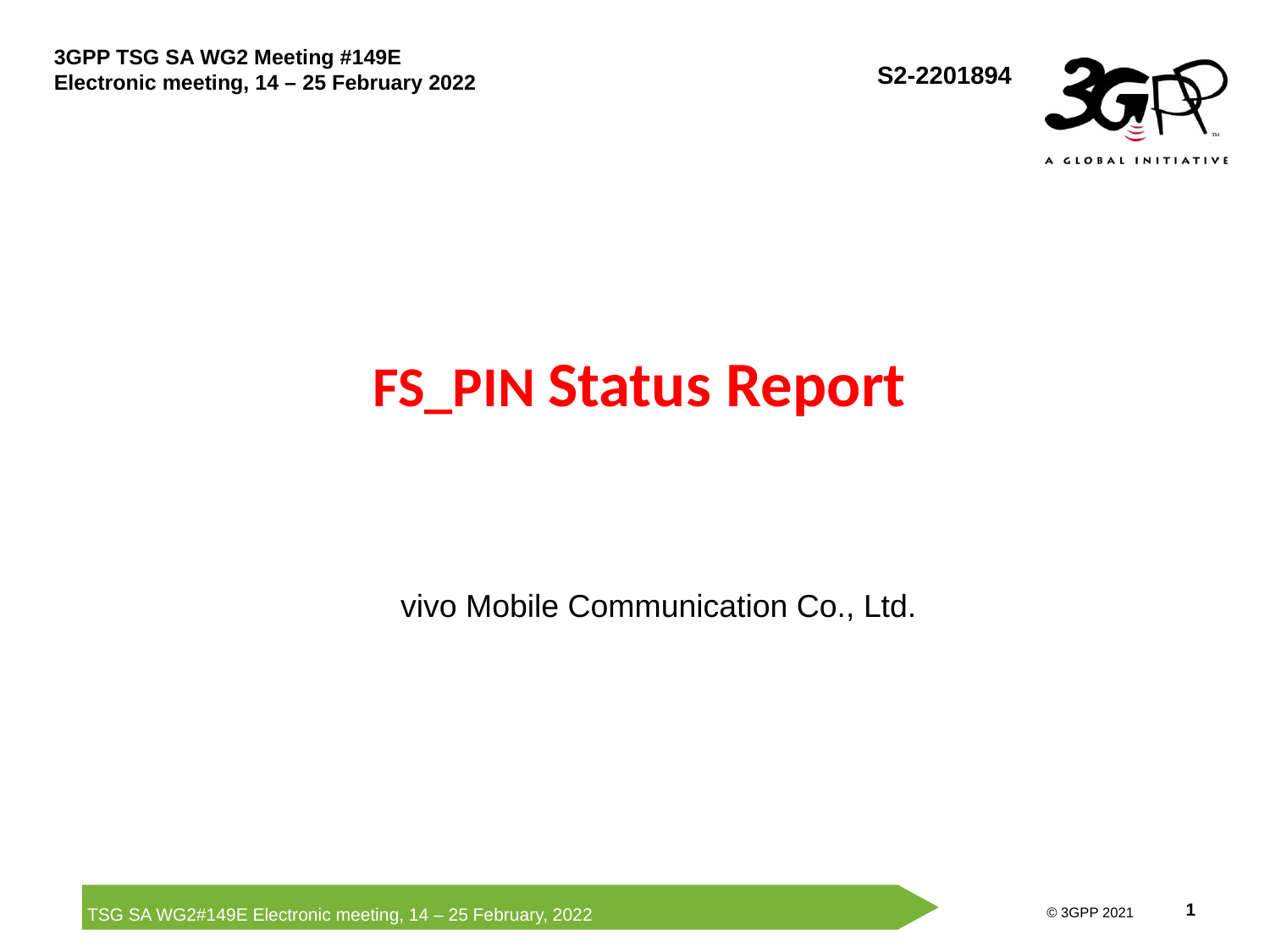

S2-2201894
# FS_PIN Status Report
vivo Mobile Communication Co., Ltd.